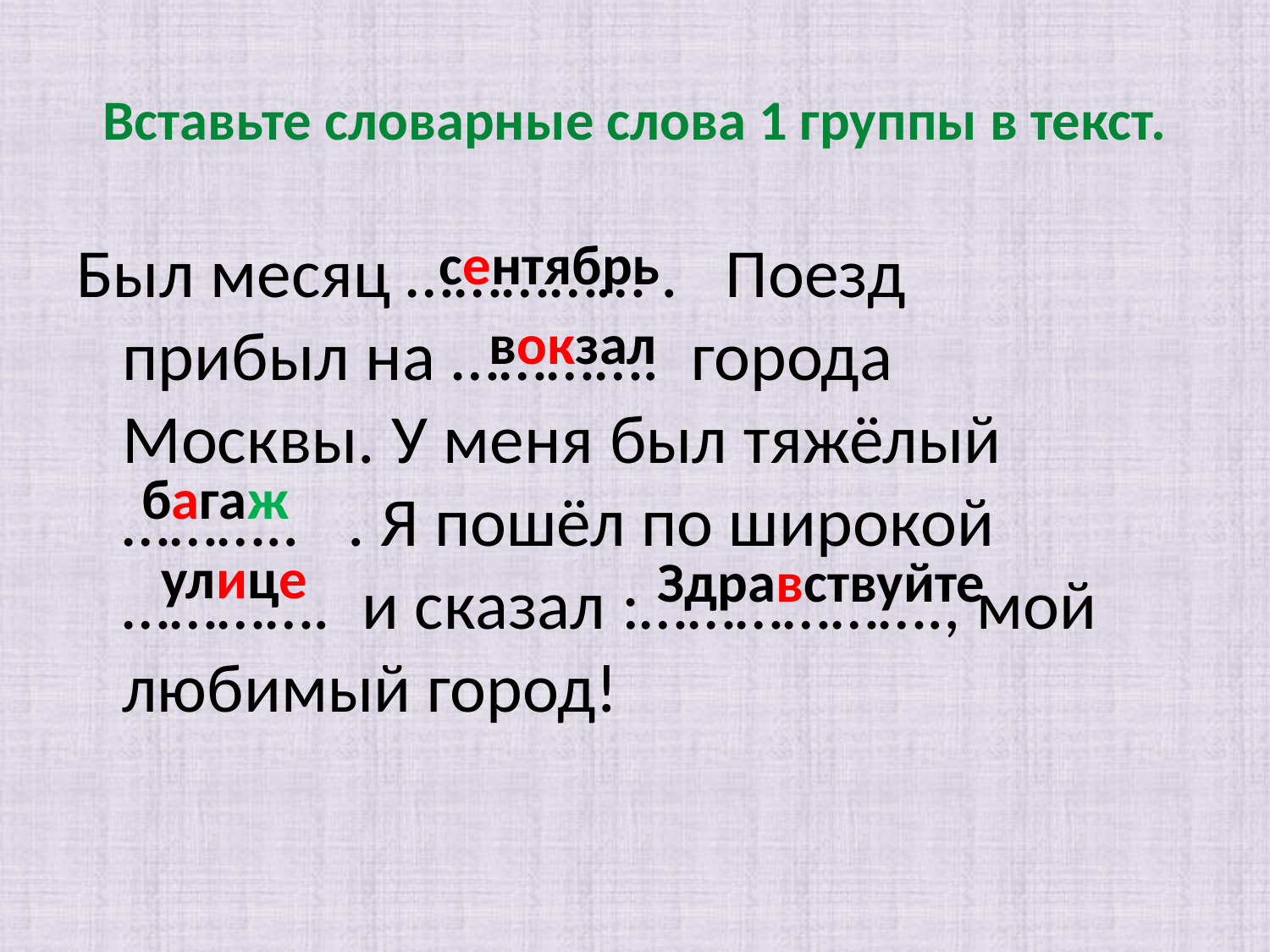

# Вставьте словарные слова 1 группы в текст.
Был месяц …………… .   Поезд прибыл на ………….  города Москвы. У меня был тяжёлый ………..   . Я пошёл по широкой ………….  и сказал :………………., мой любимый город!
сентябрь
вокзал
багаж
улице
Здравствуйте